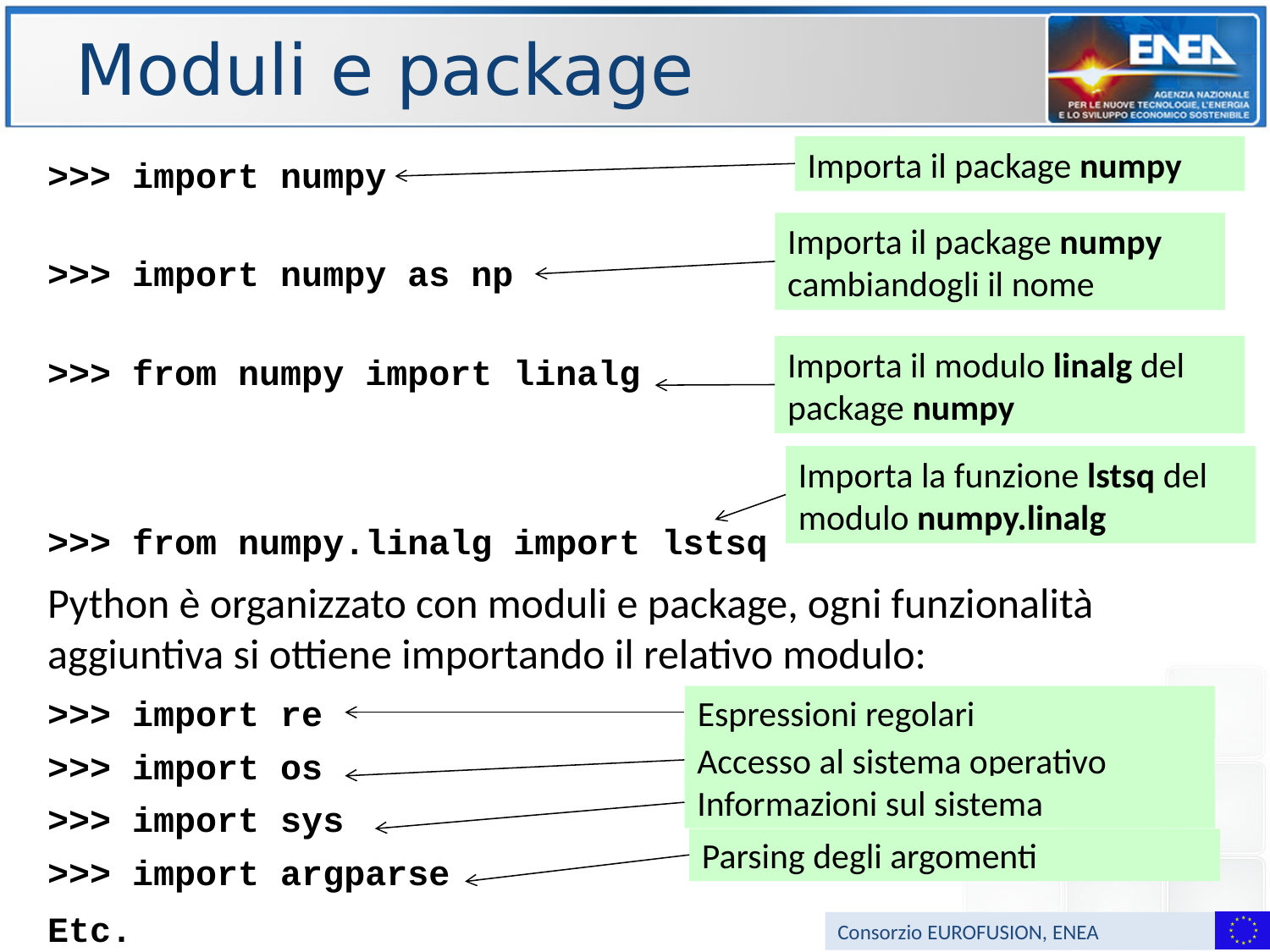

# Moduli e package
Importa il package numpy
>>> import numpy

>>> import numpy as np

>>> from numpy import linalg

>>> from numpy.linalg import lstsq
Python è organizzato con moduli e package, ogni funzionalità aggiuntiva si ottiene importando il relativo modulo:
>>> import re
>>> import os
>>> import sys
>>> import argparse
Etc.
Importa il package numpy cambiandogli il nome
Importa il modulo linalg del package numpy
Importa la funzione lstsq del modulo numpy.linalg
Espressioni regolari
Accesso al sistema operativo
Informazioni sul sistema
Parsing degli argomenti